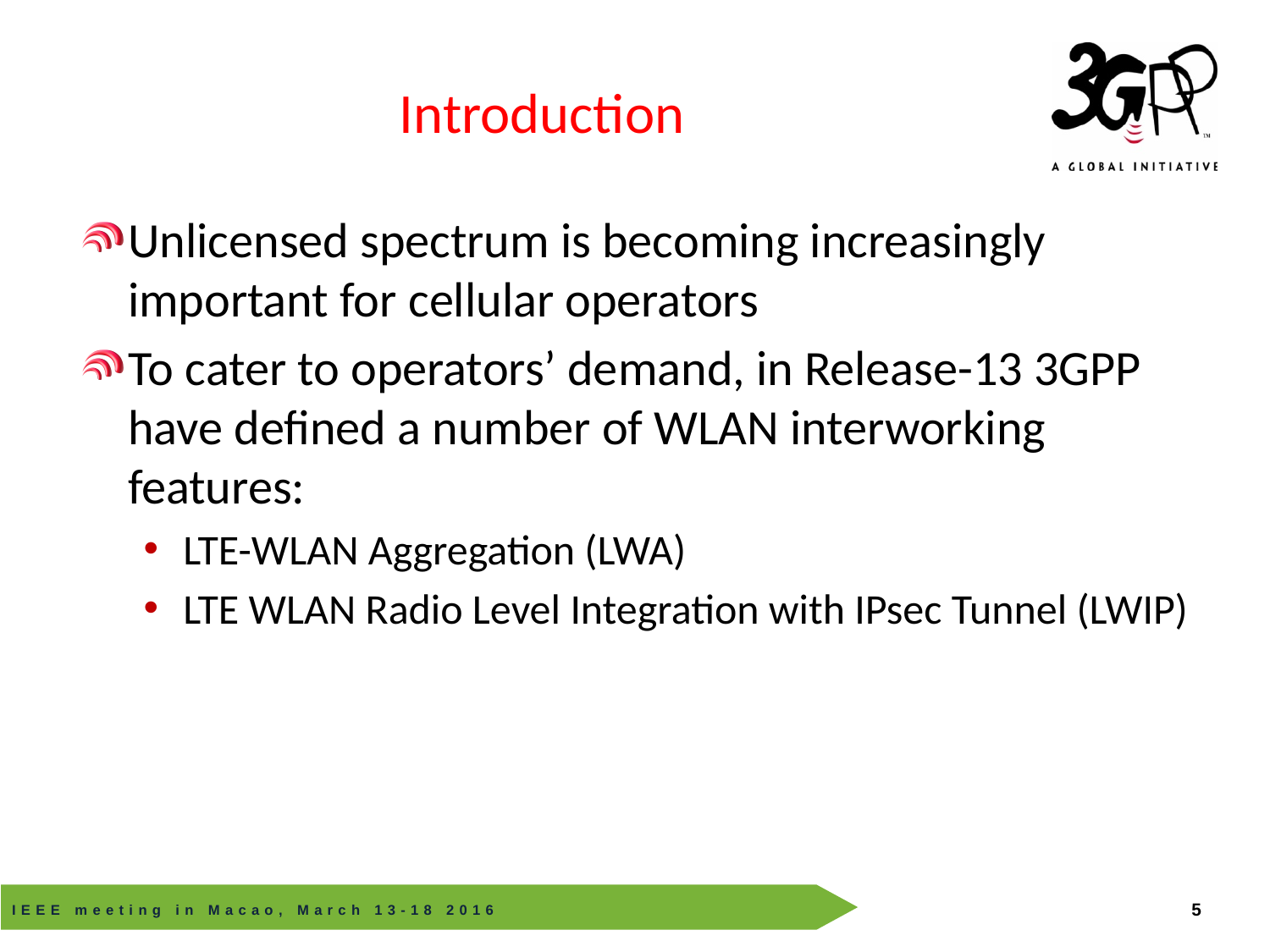

# Introduction
Unlicensed spectrum is becoming increasingly important for cellular operators
To cater to operators’ demand, in Release-13 3GPP have defined a number of WLAN interworking features:
LTE-WLAN Aggregation (LWA)
LTE WLAN Radio Level Integration with IPsec Tunnel (LWIP)